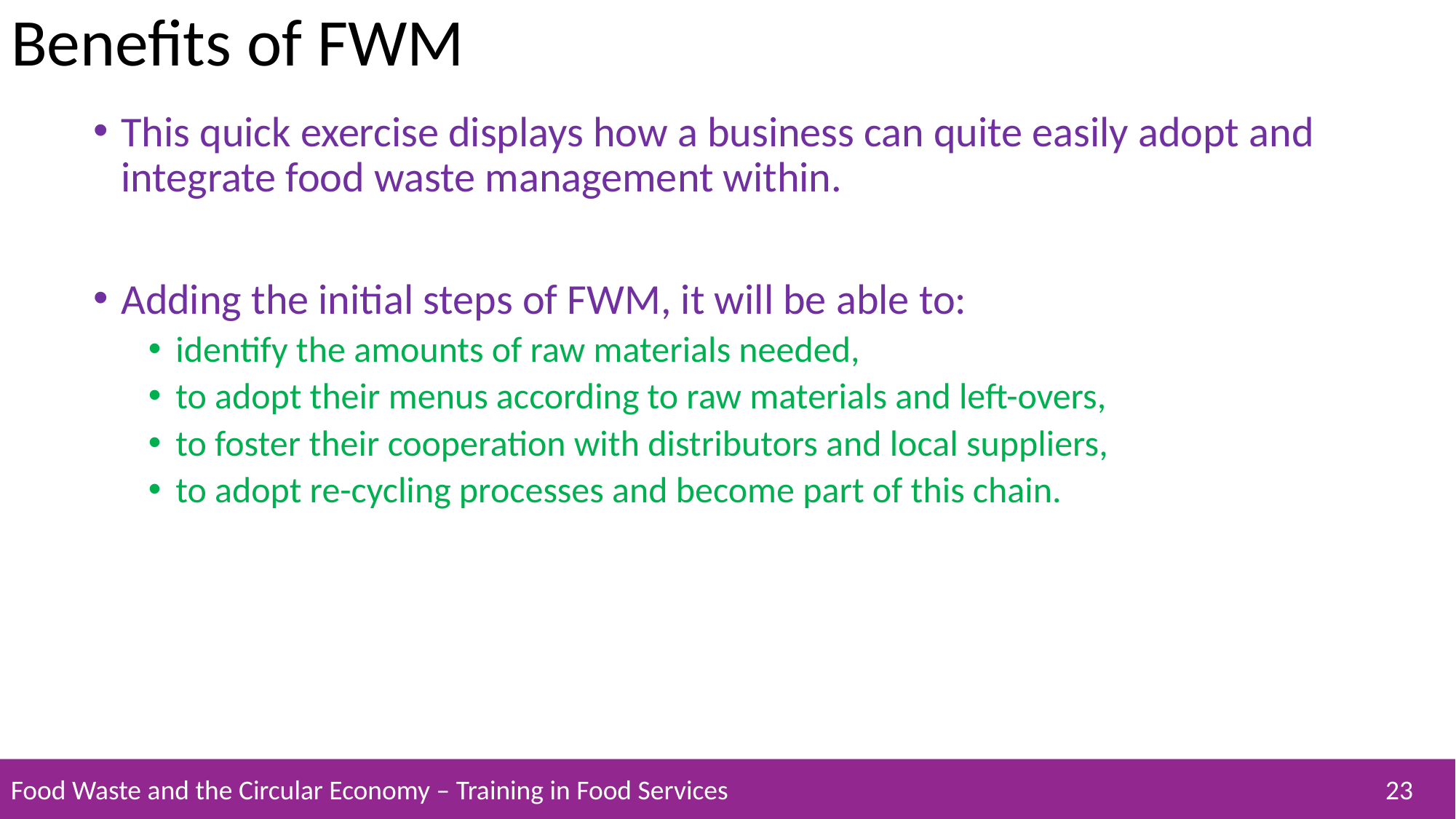

# Benefits of FWM
This quick exercise displays how a business can quite easily adopt and integrate food waste management within.

Adding the initial steps of FWM, it will be able to:
identify the amounts of raw materials needed,
to adopt their menus according to raw materials and left-overs,
to foster their cooperation with distributors and local suppliers,
to adopt re-cycling processes and become part of this chain.